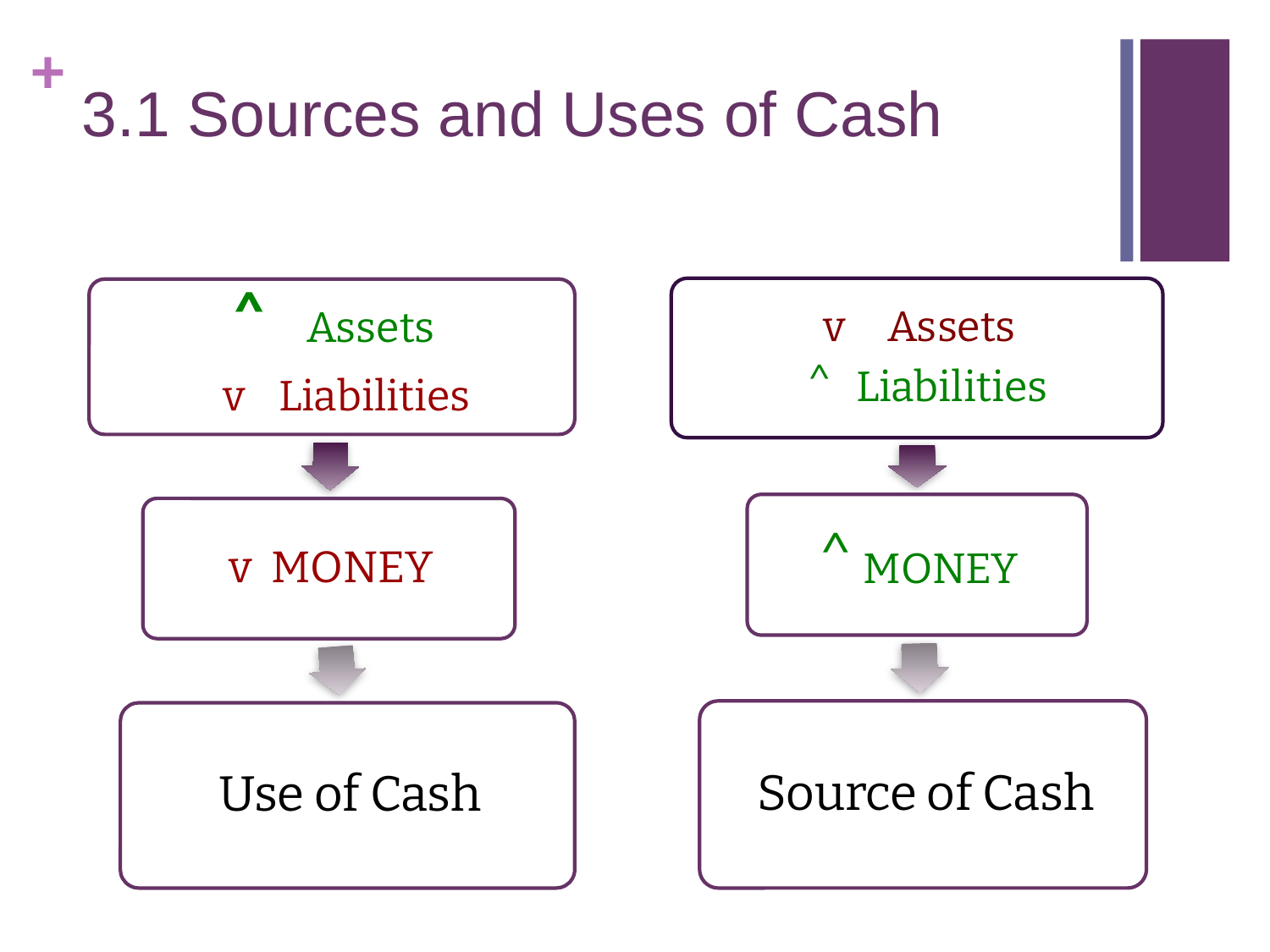

# 3.1 Sources and Uses of Cash
v     Assets
   ^   Liabilities

^ MONEY

Source of Cash
^     Assets
    v    Liabilities

v MONEY

Use of Cash